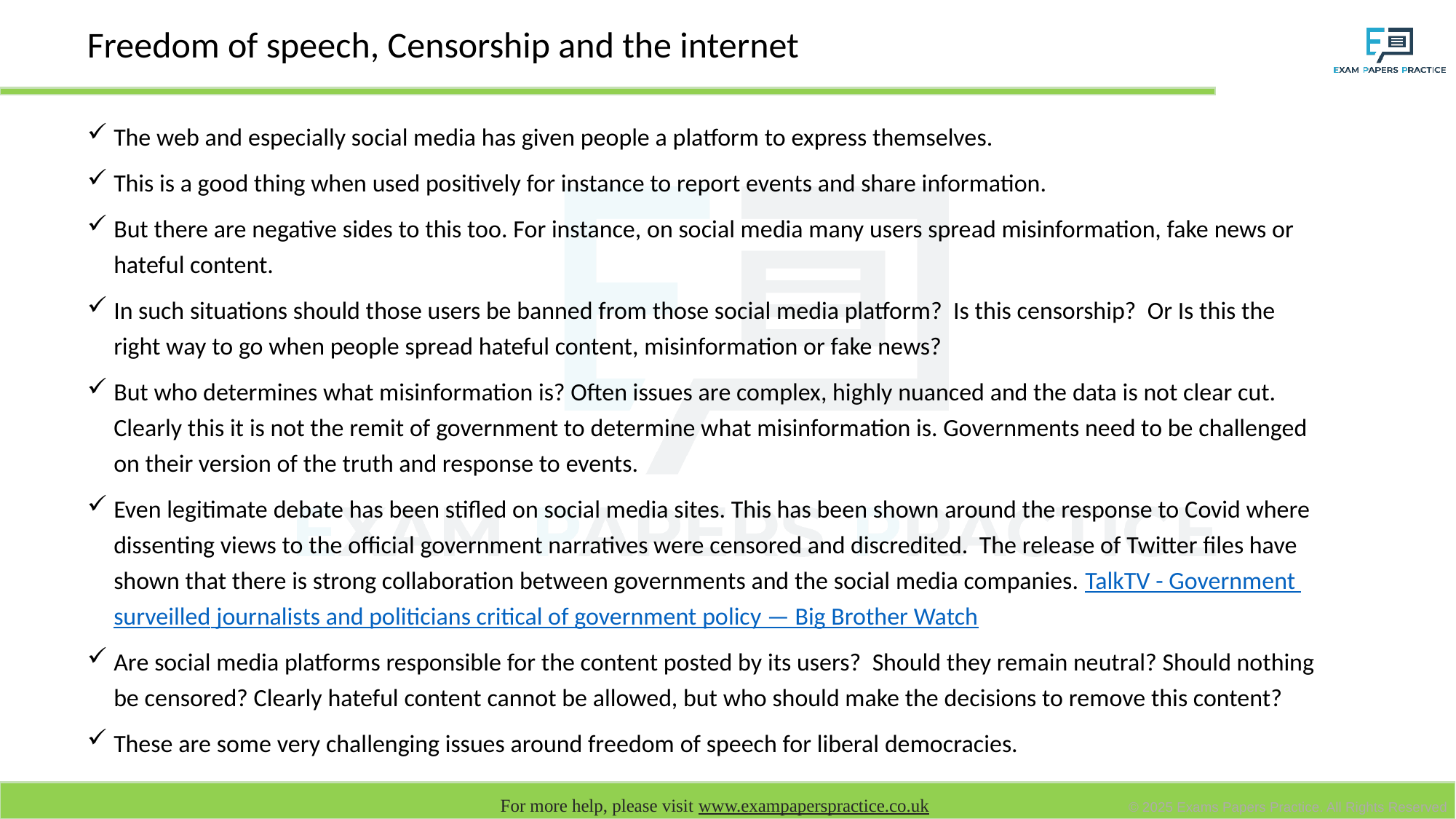

# Freedom of speech, Censorship and the internet
The web and especially social media has given people a platform to express themselves.
This is a good thing when used positively for instance to report events and share information.
But there are negative sides to this too. For instance, on social media many users spread misinformation, fake news or hateful content.
In such situations should those users be banned from those social media platform?  Is this censorship?  Or Is this the right way to go when people spread hateful content, misinformation or fake news?
But who determines what misinformation is? Often issues are complex, highly nuanced and the data is not clear cut. Clearly this it is not the remit of government to determine what misinformation is. Governments need to be challenged on their version of the truth and response to events.
Even legitimate debate has been stifled on social media sites. This has been shown around the response to Covid where dissenting views to the official government narratives were censored and discredited.  The release of Twitter files have shown that there is strong collaboration between governments and the social media companies. TalkTV - Government surveilled journalists and politicians critical of government policy — Big Brother Watch
Are social media platforms responsible for the content posted by its users?  Should they remain neutral? Should nothing be censored? Clearly hateful content cannot be allowed, but who should make the decisions to remove this content?
These are some very challenging issues around freedom of speech for liberal democracies.